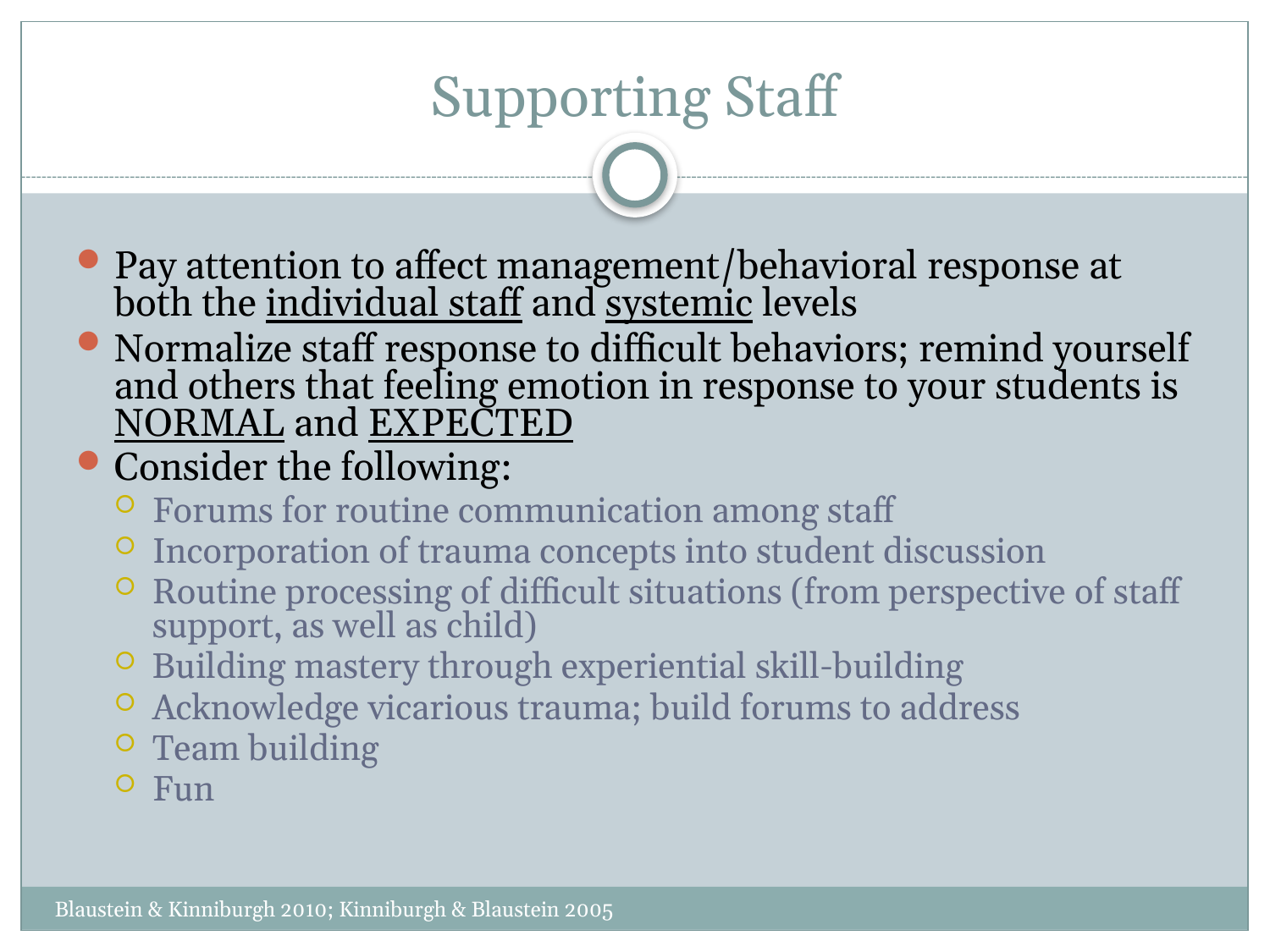

# Supporting Staff
Pay attention to affect management/behavioral response at both the individual staff and systemic levels
Normalize staff response to difficult behaviors; remind yourself and others that feeling emotion in response to your students is NORMAL and EXPECTED
Consider the following:
Forums for routine communication among staff
Incorporation of trauma concepts into student discussion
Routine processing of difficult situations (from perspective of staff support, as well as child)
Building mastery through experiential skill-building
Acknowledge vicarious trauma; build forums to address
Team building
Fun
Blaustein & Kinniburgh 2010; Kinniburgh & Blaustein 2005